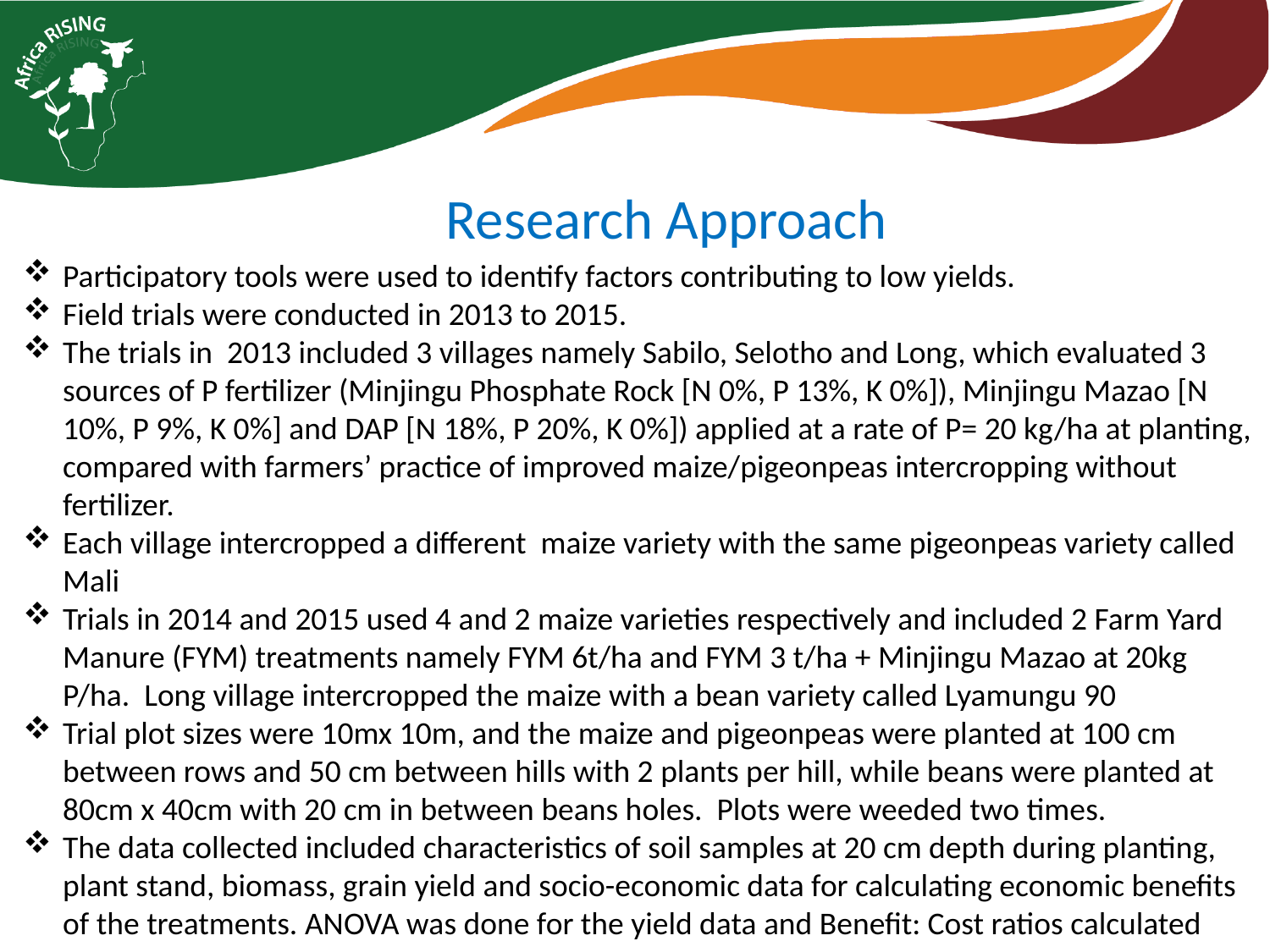

# Research Approach
Participatory tools were used to identify factors contributing to low yields.
Field trials were conducted in 2013 to 2015.
The trials in  2013 included 3 villages namely Sabilo, Selotho and Long, which evaluated 3 sources of P fertilizer (Minjingu Phosphate Rock [N 0%, P 13%, K 0%]), Minjingu Mazao [N 10%, P 9%, K 0%] and DAP [N 18%, P 20%, K 0%]) applied at a rate of P= 20 kg/ha at planting, compared with farmers’ practice of improved maize/pigeonpeas intercropping without fertilizer.
Each village intercropped a different  maize variety with the same pigeonpeas variety called Mali
Trials in 2014 and 2015 used 4 and 2 maize varieties respectively and included 2 Farm Yard Manure (FYM) treatments namely FYM 6t/ha and FYM 3 t/ha + Minjingu Mazao at 20kg P/ha.  Long village intercropped the maize with a bean variety called Lyamungu 90
Trial plot sizes were 10mx 10m, and the maize and pigeonpeas were planted at 100 cm between rows and 50 cm between hills with 2 plants per hill, while beans were planted at 80cm x 40cm with 20 cm in between beans holes.  Plots were weeded two times.
The data collected included characteristics of soil samples at 20 cm depth during planting, plant stand, biomass, grain yield and socio-economic data for calculating economic benefits of the treatments. ANOVA was done for the yield data and Benefit: Cost ratios calculated